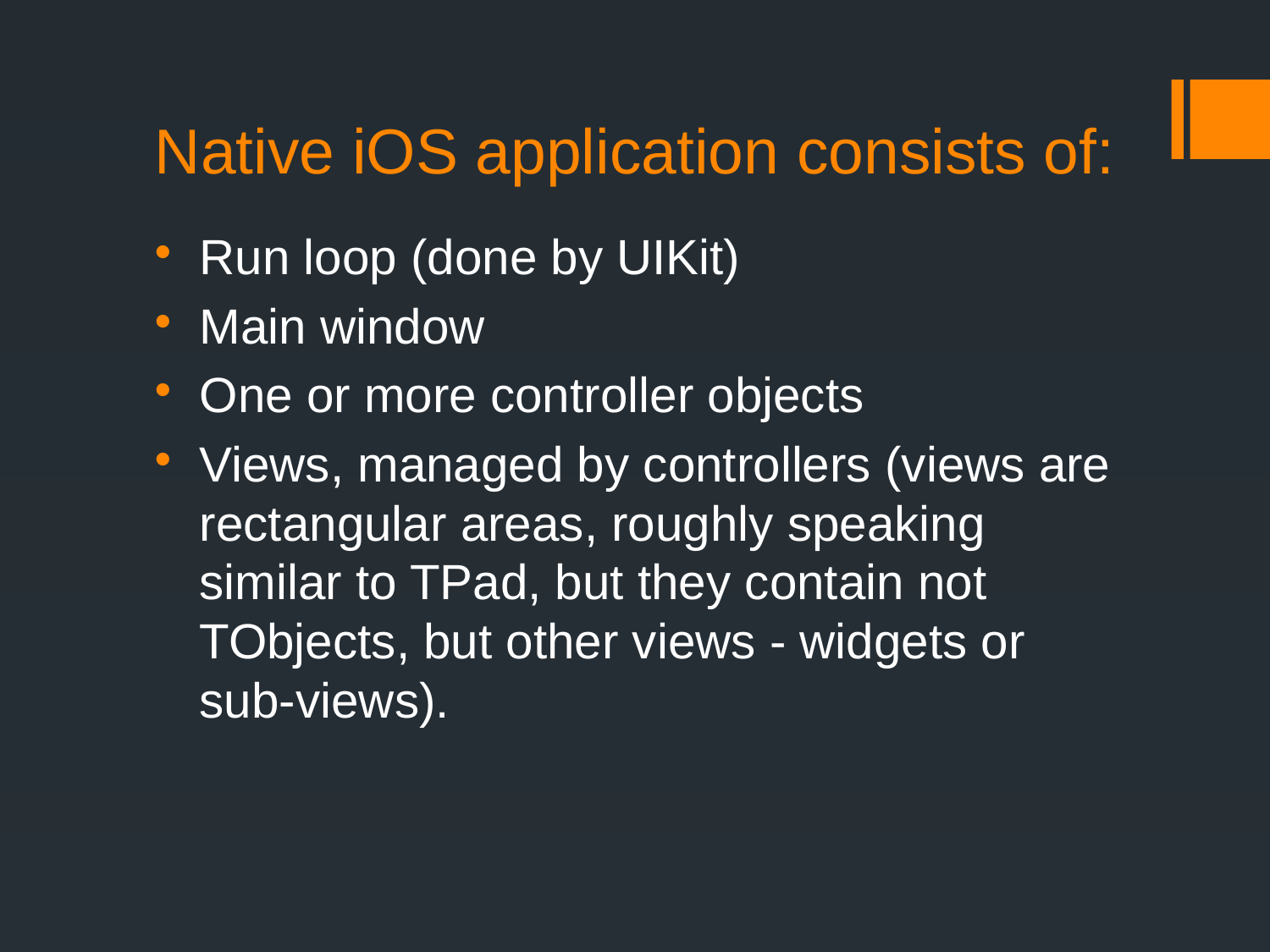

# Native iOS application consists of:
Run loop (done by UIKit)
Main window
One or more controller objects
Views, managed by controllers (views are rectangular areas, roughly speaking similar to TPad, but they contain not TObjects, but other views - widgets or sub-views).